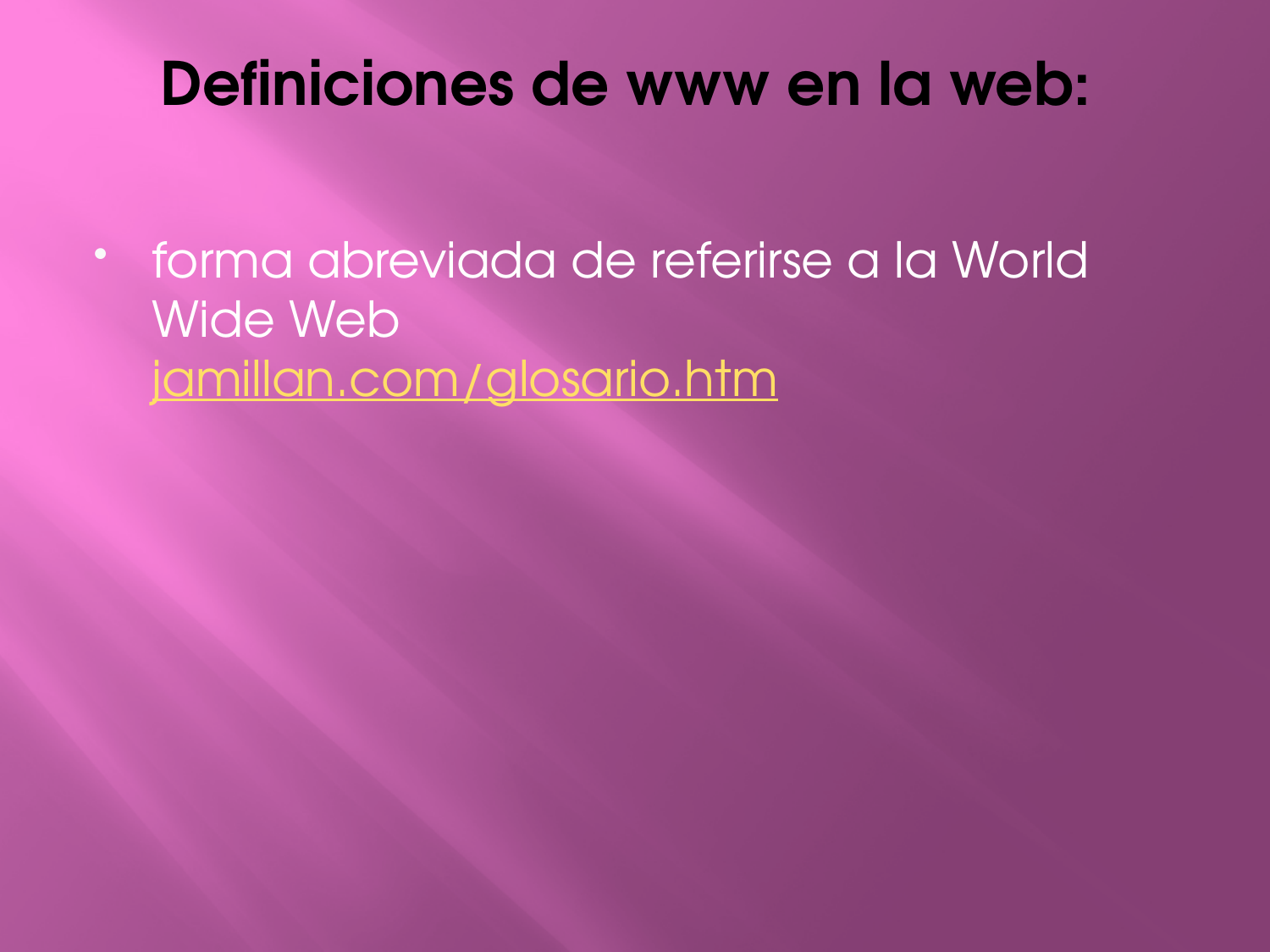

# Definiciones de www en la web:
forma abreviada de referirse a la World Wide Web
jamillan.com/glosario.htm